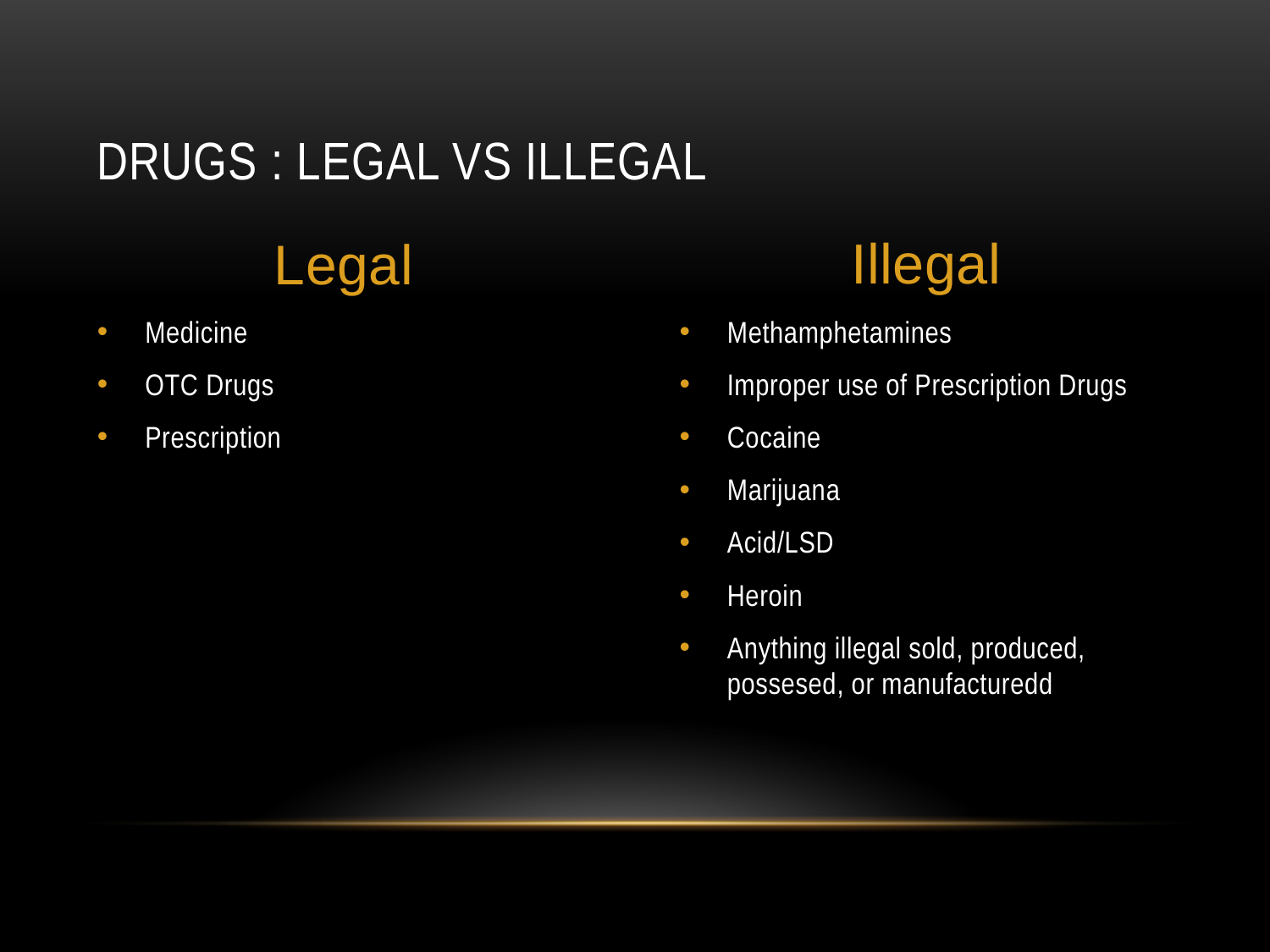

# Drugs : Legal Vs Illegal
Legal
Illegal
Medicine
OTC Drugs
Prescription
Methamphetamines
Improper use of Prescription Drugs
Cocaine
Marijuana
Acid/LSD
Heroin
Anything illegal sold, produced, possesed, or manufacturedd